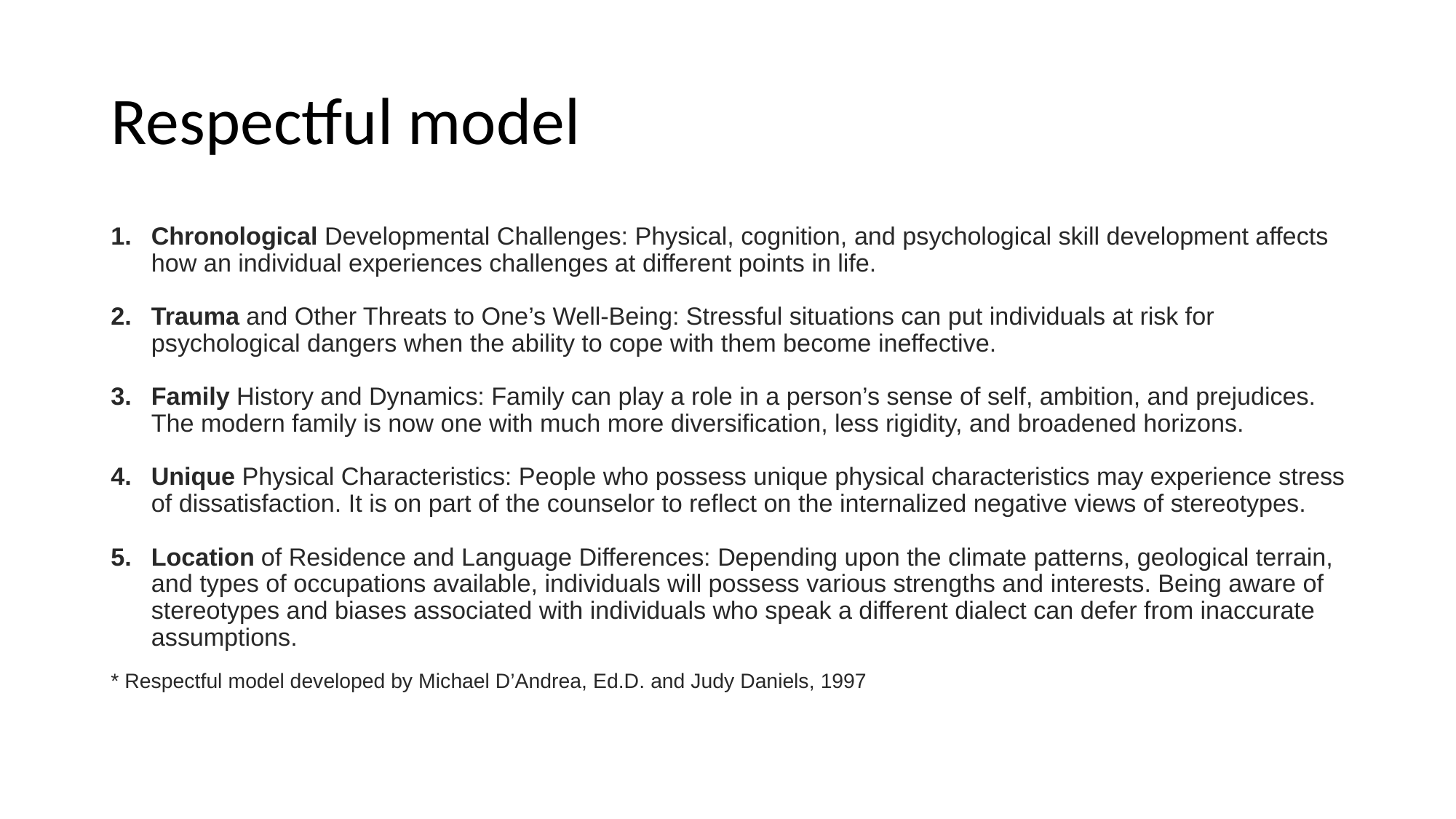

# Respectful model
Chronological Developmental Challenges: Physical, cognition, and psychological skill development affects how an individual experiences challenges at different points in life.

Trauma and Other Threats to One’s Well-Being: Stressful situations can put individuals at risk for psychological dangers when the ability to cope with them become ineffective.

Family History and Dynamics: Family can play a role in a person’s sense of self, ambition, and prejudices. The modern family is now one with much more diversification, less rigidity, and broadened horizons.

Unique Physical Characteristics: People who possess unique physical characteristics may experience stress of dissatisfaction. It is on part of the counselor to reflect on the internalized negative views of stereotypes.

Location of Residence and Language Differences: Depending upon the climate patterns, geological terrain, and types of occupations available, individuals will possess various strengths and interests. Being aware of stereotypes and biases associated with individuals who speak a different dialect can defer from inaccurate assumptions.

* Respectful model developed by Michael D’Andrea, Ed.D. and Judy Daniels, 1997